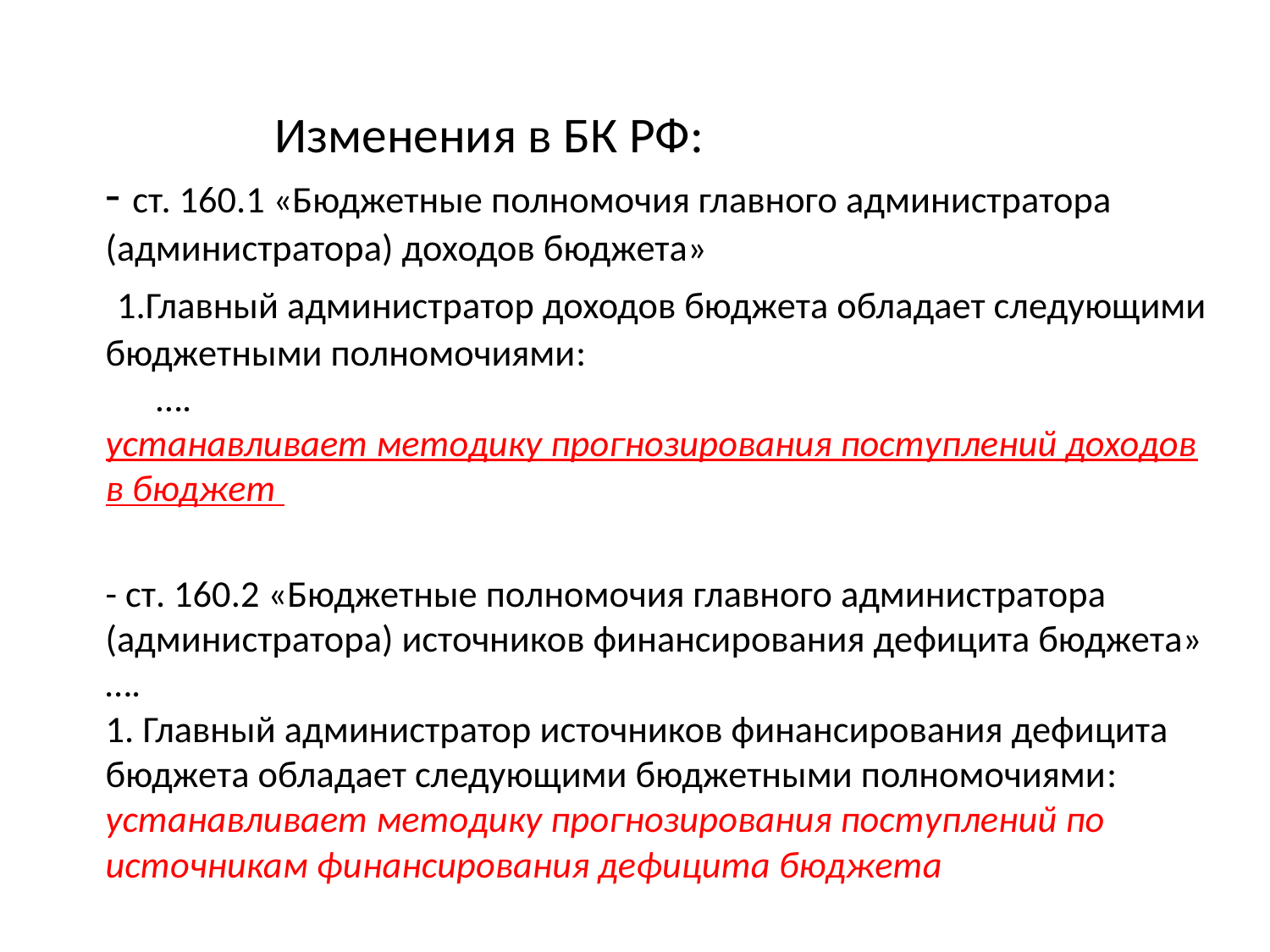

# Изменения в БК РФ: - ст. 160.1 «Бюджетные полномочия главного администратора (администратора) доходов бюджета» 1.Главный администратор доходов бюджета обладает следующими бюджетными полномочиями: …. устанавливает методику прогнозирования поступлений доходов в бюджет - ст. 160.2 «Бюджетные полномочия главного администратора (администратора) источников финансирования дефицита бюджета» …. 1. Главный администратор источников финансирования дефицита бюджета обладает следующими бюджетными полномочиями: устанавливает методику прогнозирования поступлений по источникам финансирования дефицита бюджета